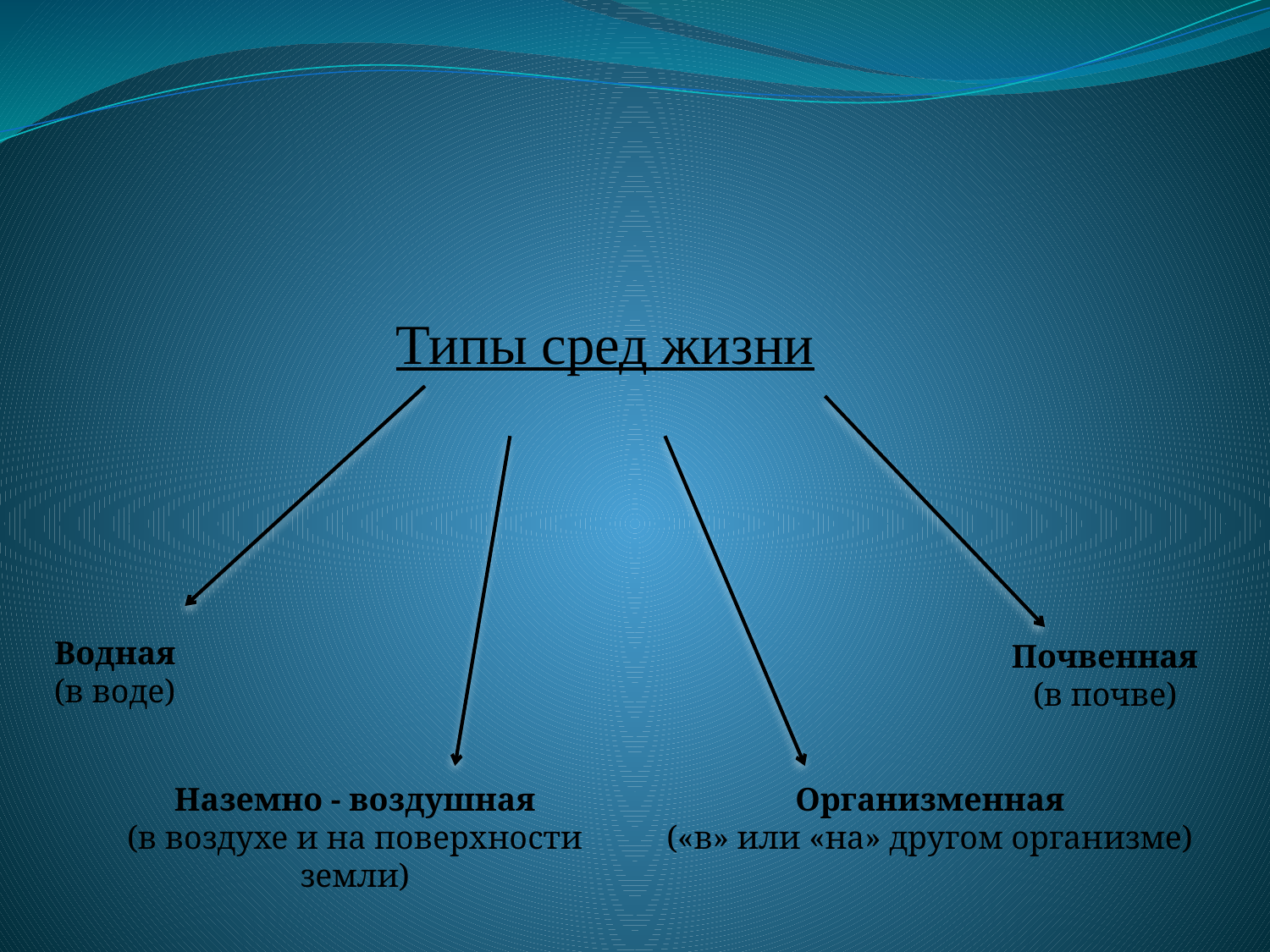

Типы сред жизни
Водная
(в воде)
Почвенная
(в почве)
Наземно - воздушная
(в воздухе и на поверхности земли)
Организменная
(«в» или «на» другом организме)